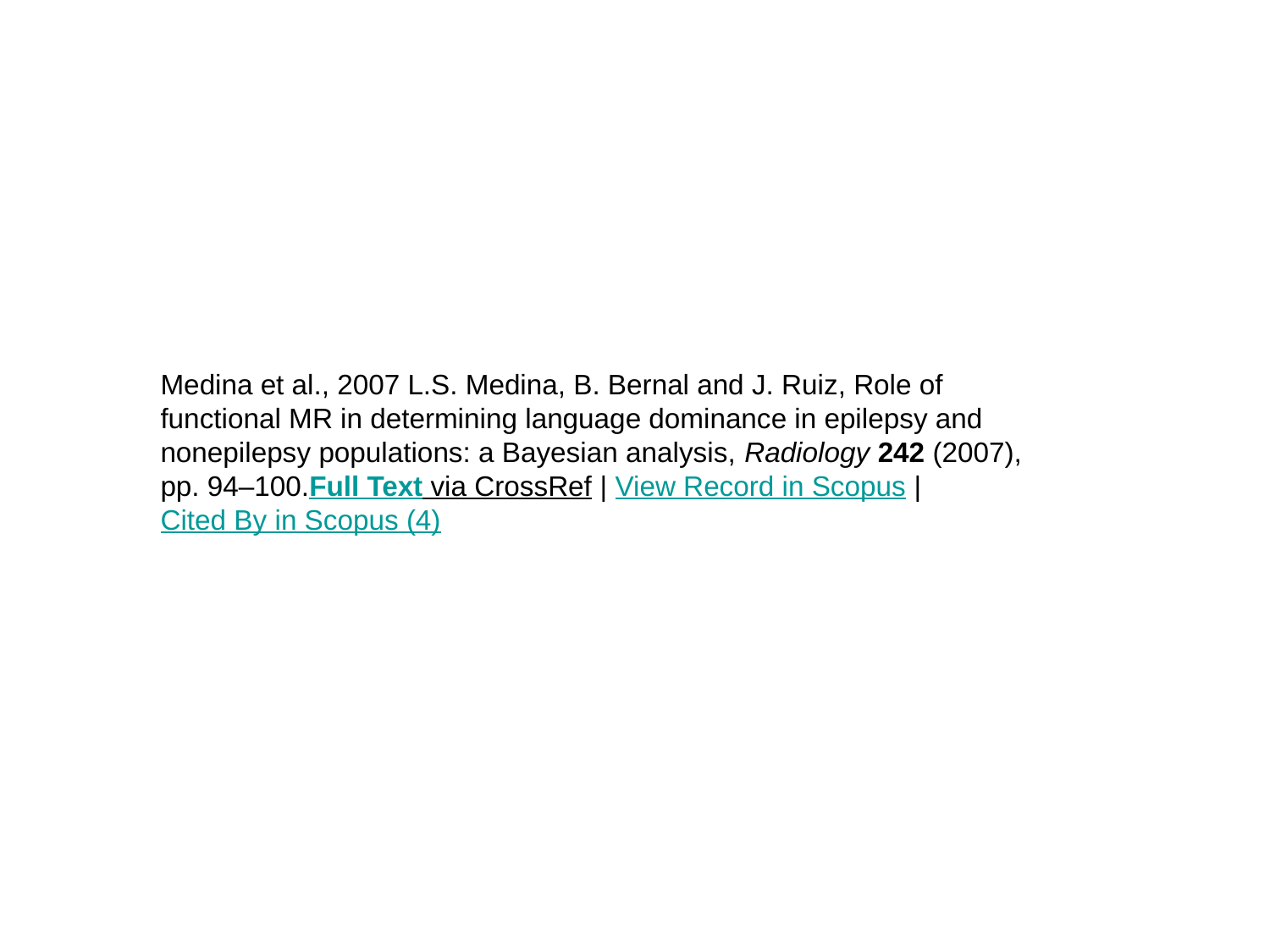

#
Medina et al., 2007 L.S. Medina, B. Bernal and J. Ruiz, Role of functional MR in determining language dominance in epilepsy and nonepilepsy populations: a Bayesian analysis, Radiology 242 (2007), pp. 94–100.Full Text via CrossRef | View Record in Scopus | Cited By in Scopus (4)